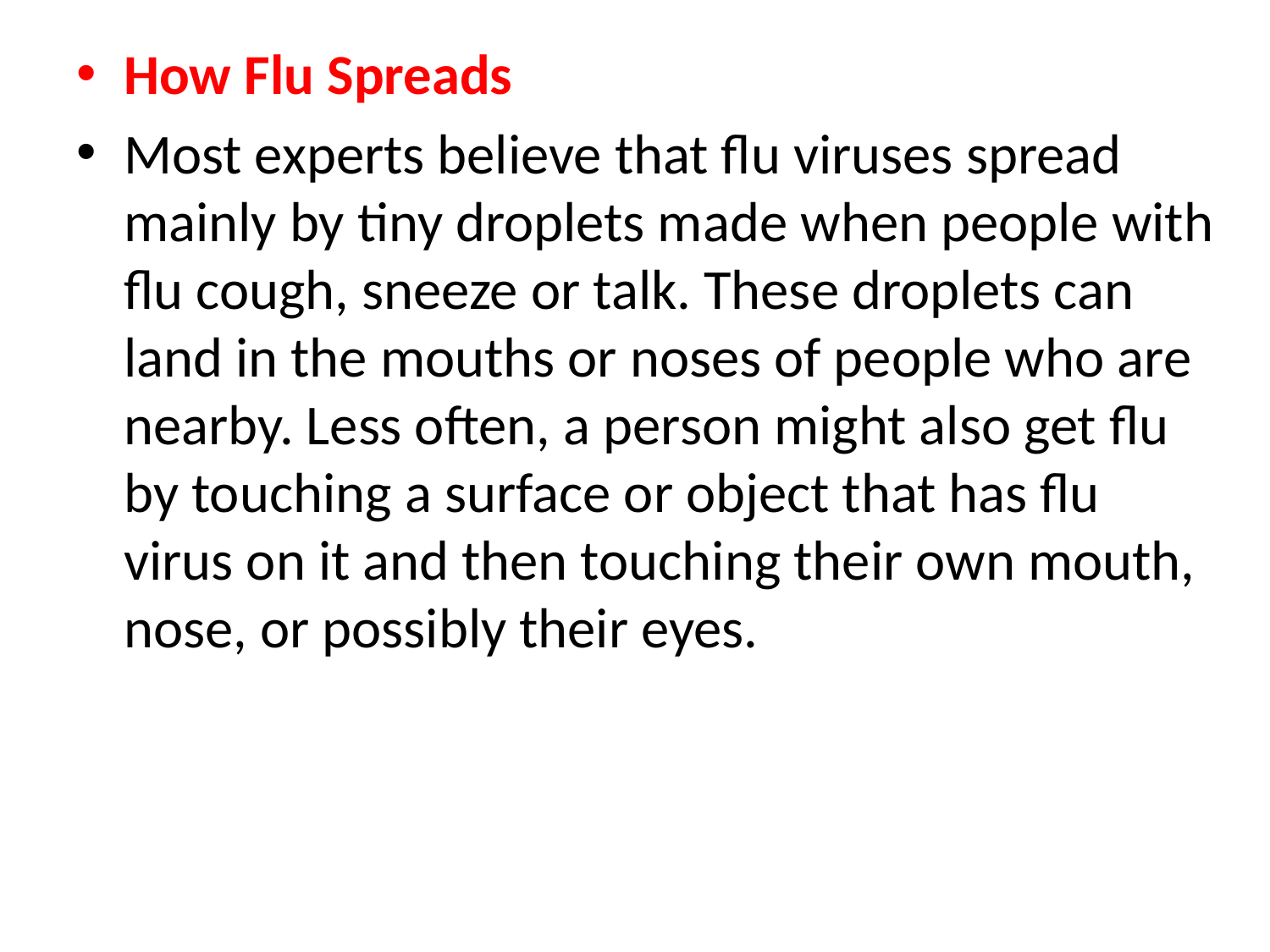

How Flu Spreads
Most experts believe that flu viruses spread mainly by tiny droplets made when people with flu cough, sneeze or talk. These droplets can land in the mouths or noses of people who are nearby. Less often, a person might also get flu by touching a surface or object that has flu virus on it and then touching their own mouth, nose, or possibly their eyes.